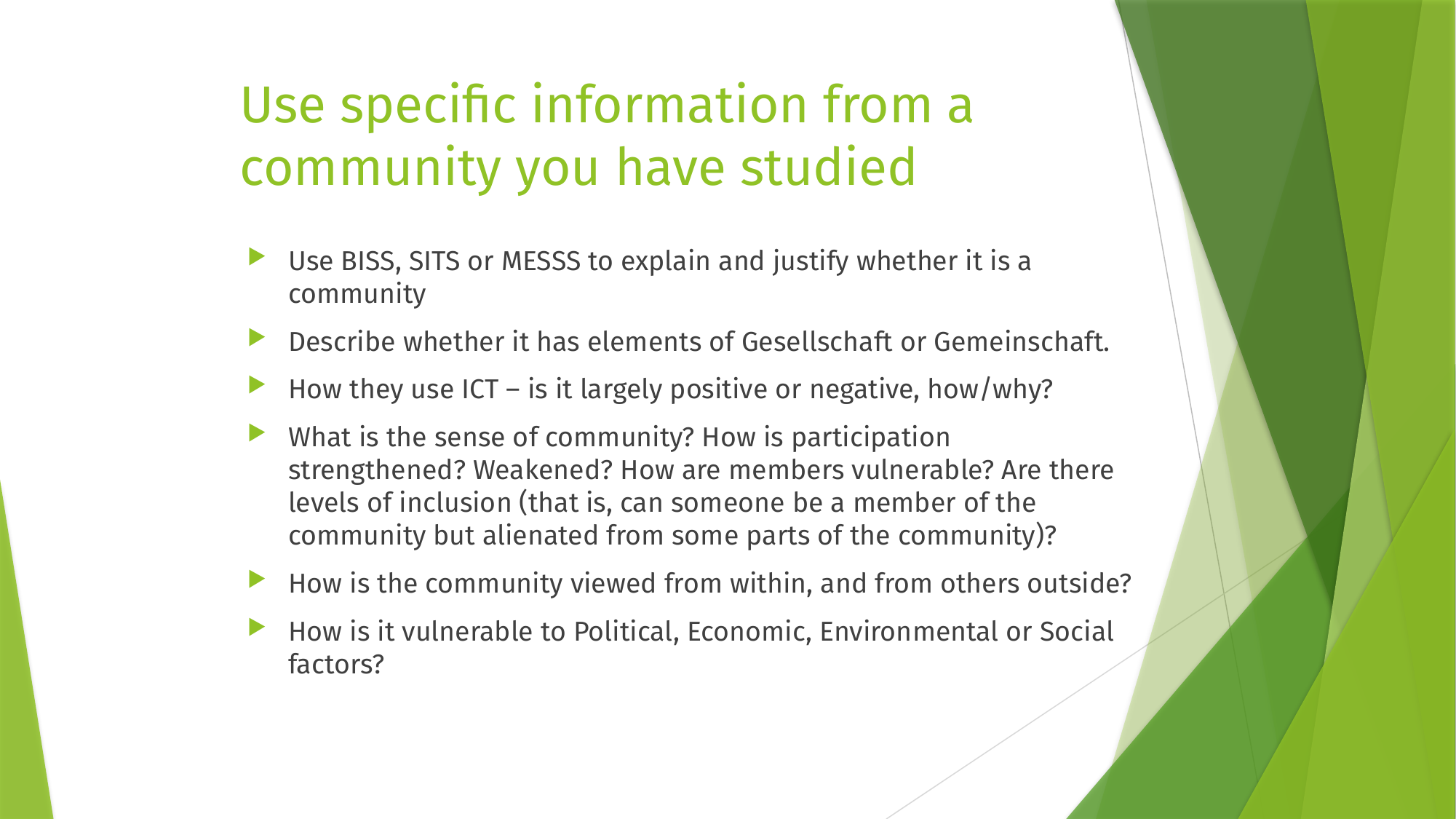

# Use specific information from a community you have studied
Use BISS, SITS or MESSS to explain and justify whether it is a community
Describe whether it has elements of Gesellschaft or Gemeinschaft.
How they use ICT – is it largely positive or negative, how/why?
What is the sense of community? How is participation strengthened? Weakened? How are members vulnerable? Are there levels of inclusion (that is, can someone be a member of the community but alienated from some parts of the community)?
How is the community viewed from within, and from others outside?
How is it vulnerable to Political, Economic, Environmental or Social factors?